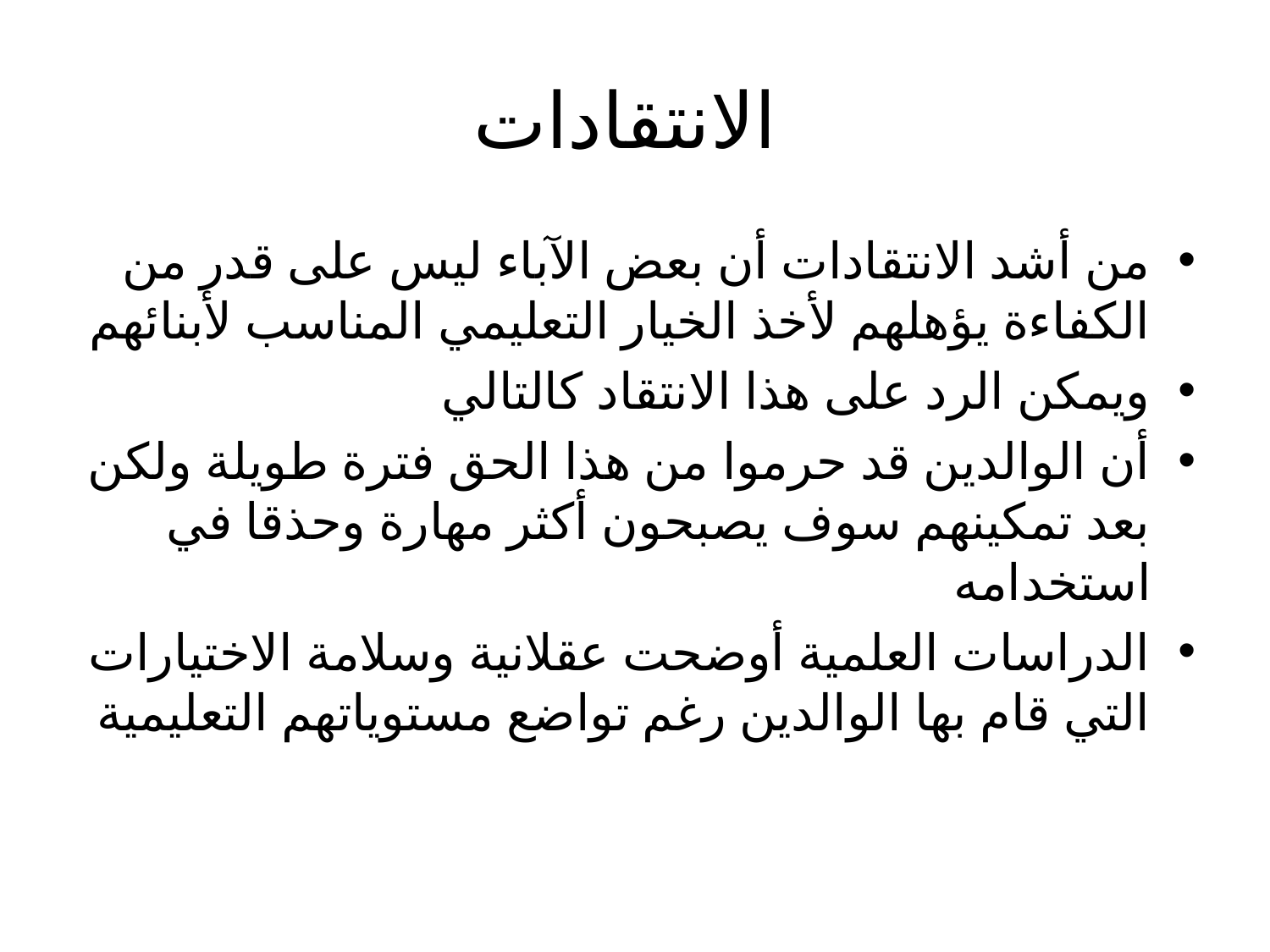

# الانتقادات
من أشد الانتقادات أن بعض الآباء ليس على قدر من الكفاءة يؤهلهم لأخذ الخيار التعليمي المناسب لأبنائهم
ويمكن الرد على هذا الانتقاد كالتالي
أن الوالدين قد حرموا من هذا الحق فترة طويلة ولكن بعد تمكينهم سوف يصبحون أكثر مهارة وحذقا في استخدامه
الدراسات العلمية أوضحت عقلانية وسلامة الاختيارات التي قام بها الوالدين رغم تواضع مستوياتهم التعليمية